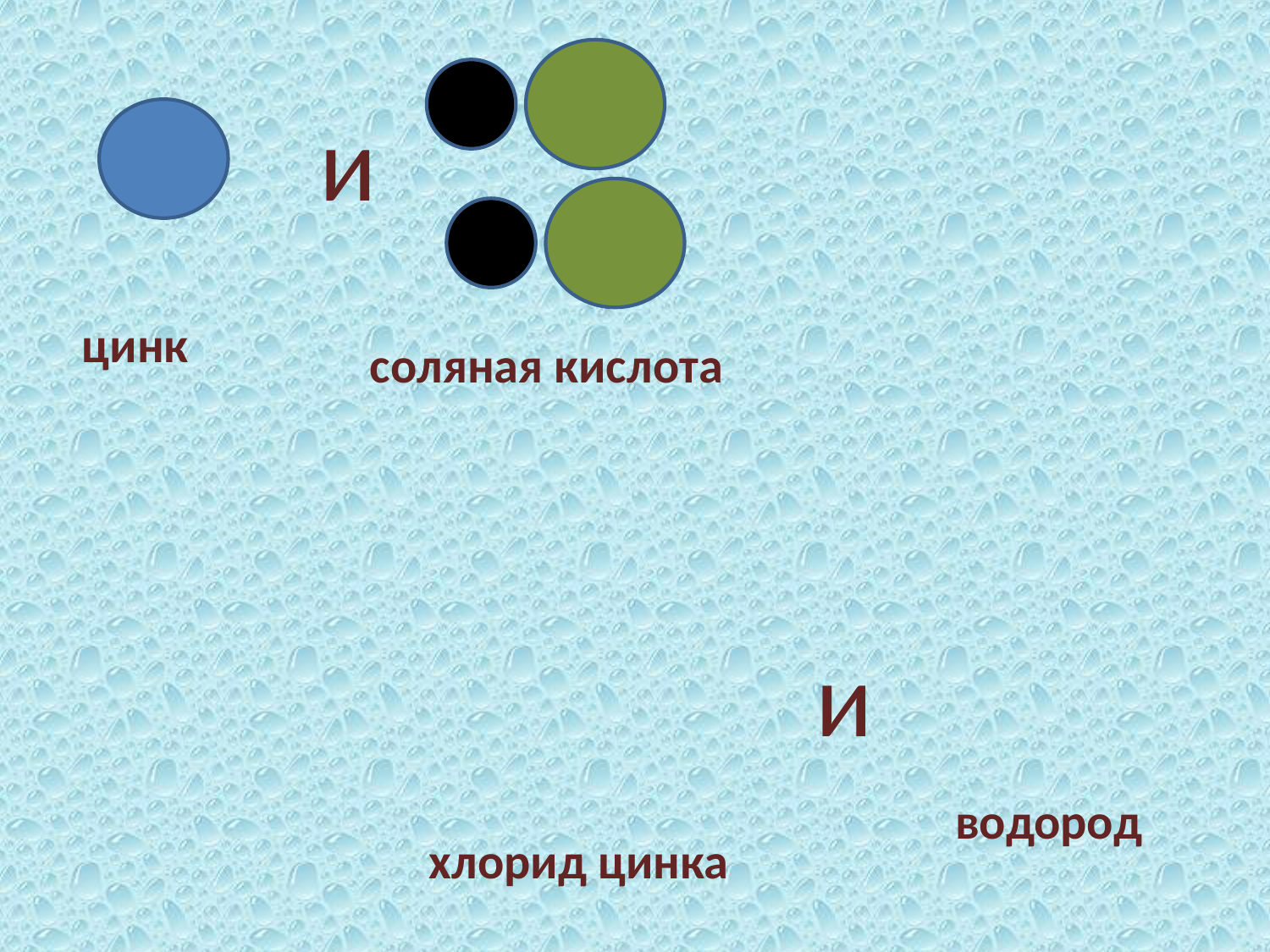

и

цинк
соляная кислота
и
водород
хлорид цинка